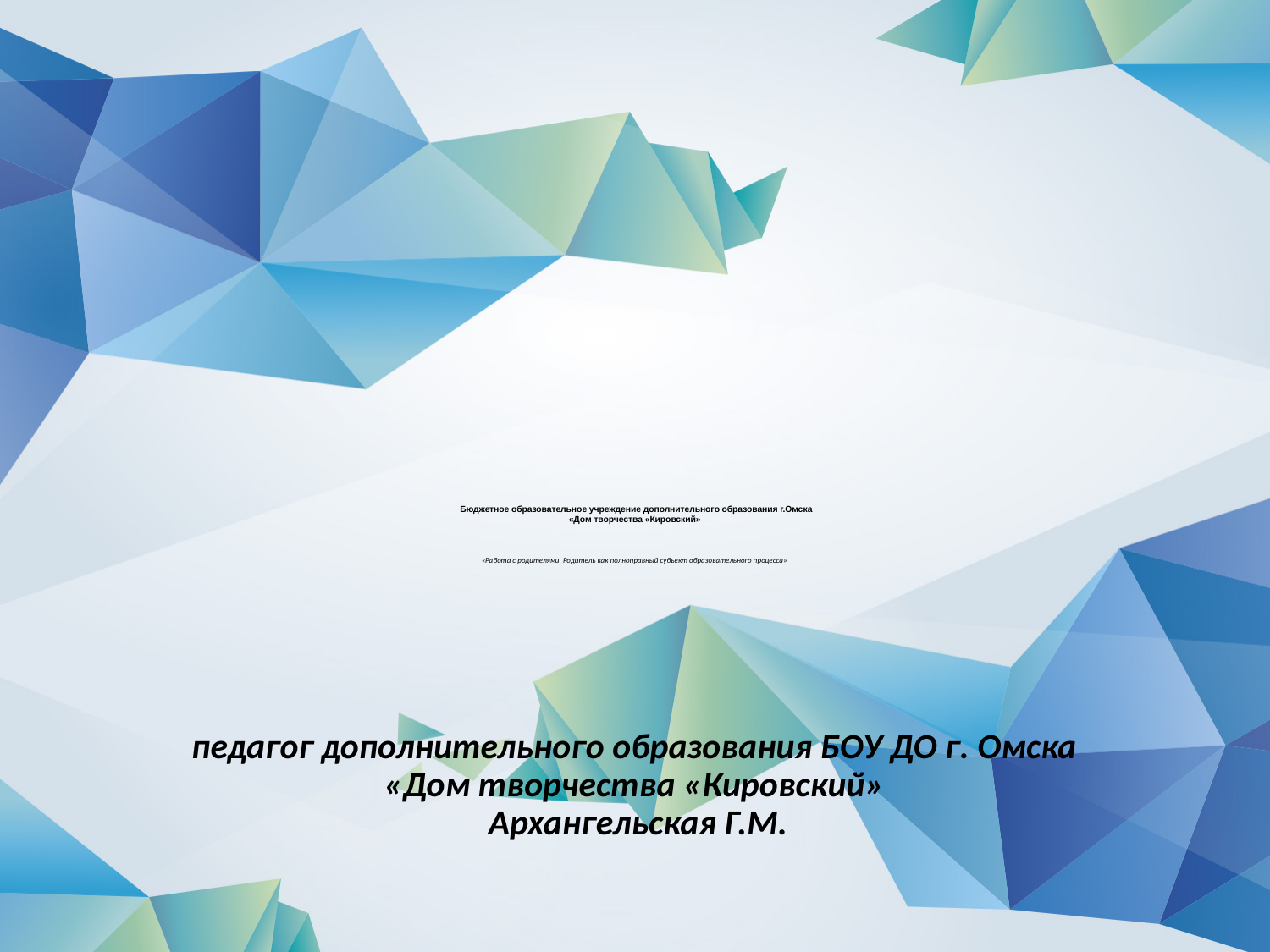

# Бюджетное образовательное учреждение дополнительного образования г.Омска «Дом творчества «Кировский» «Работа с родителями. Родитель как полноправный субъект образовательного процесса»
педагог дополнительного образования БОУ ДО г. Омска
«Дом творчества «Кировский»
Архангельская Г.М.